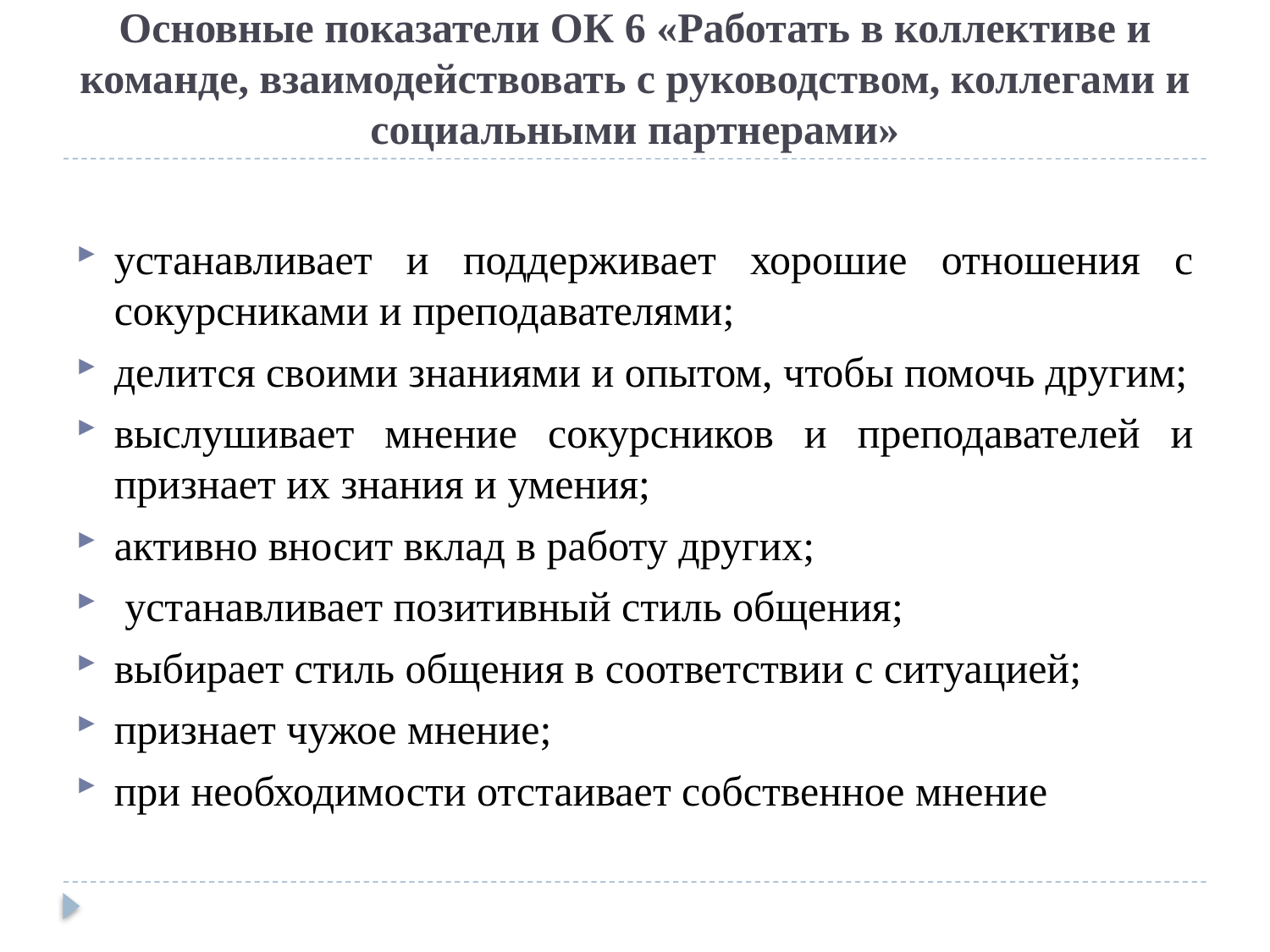

# Основные показатели ОК 6 «Работать в коллективе и команде, взаимодействовать с руководством, коллегами и социальными партнерами»
устанавливает и поддерживает хорошие отношения с сокурсниками и преподавателями;
делится своими знаниями и опытом, чтобы помочь другим;
выслушивает мнение сокурсников и преподавателей и признает их знания и умения;
активно вносит вклад в работу других;
 устанавливает позитивный стиль общения;
выбирает стиль общения в соответствии с ситуацией;
признает чужое мнение;
при необходимости отстаивает собственное мнение